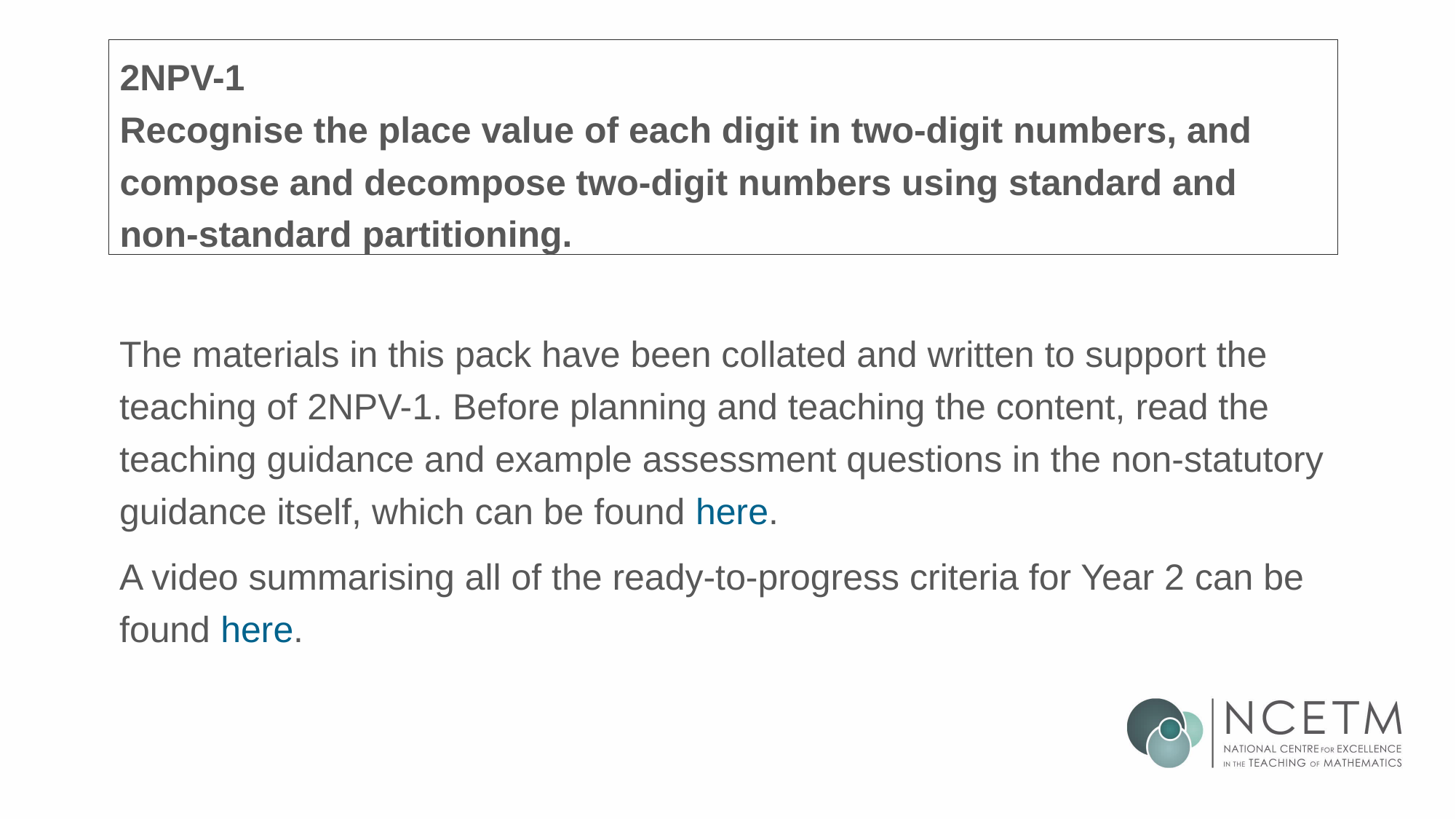

# 2NPV-1 Recognise the place value of each digit in two-digit numbers, and compose and decompose two-digit numbers using standard and non-standard partitioning.
The materials in this pack have been collated and written to support the teaching of 2NPV-1. Before planning and teaching the content, read the teaching guidance and example assessment questions in the non-statutory guidance itself, which can be found here.
A video summarising all of the ready-to-progress criteria for Year 2 can be found here.